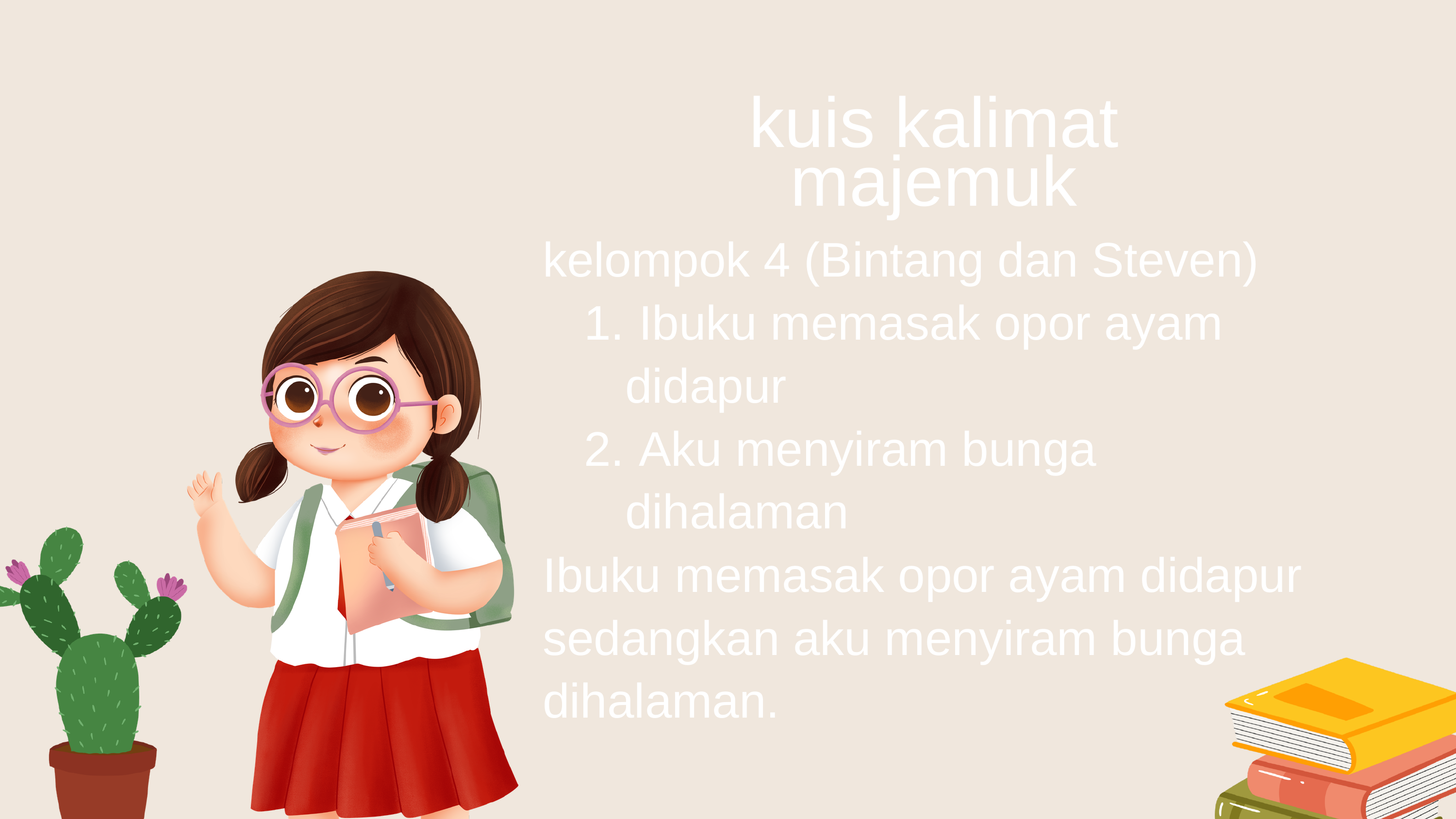

kuis kalimat majemuk

kelompok 4 (Bintang dan Steven)
 Ibuku memasak opor ayam didapur
 Aku menyiram bunga dihalaman
Ibuku memasak opor ayam didapur sedangkan aku menyiram bunga dihalaman.